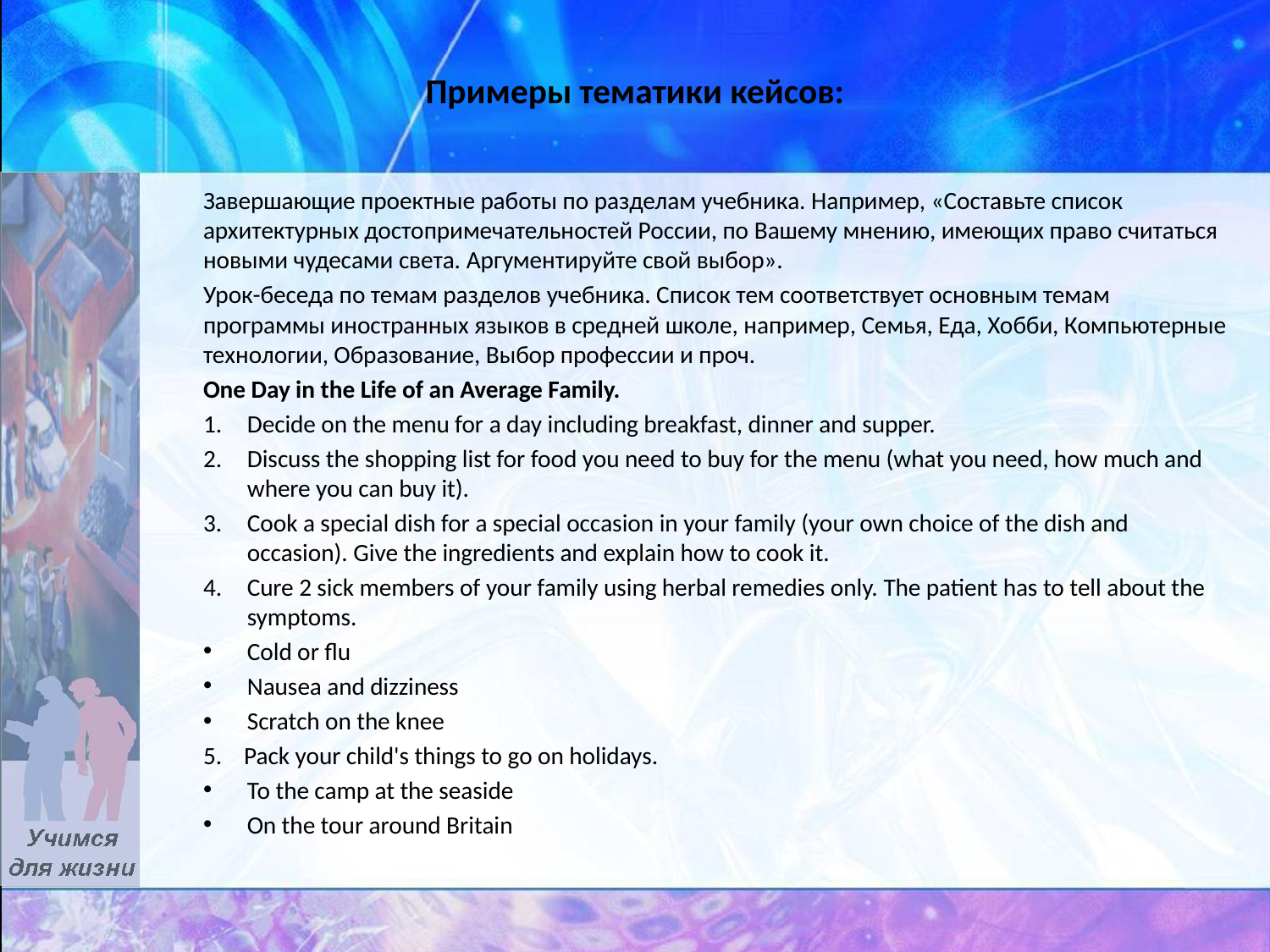

# Примеры тематики кейсов:
Завершающие проектные работы по разделам учебника. Например, «Составьте список архитектурных достопримечательностей России, по Вашему мнению, имеющих право считаться новыми чудесами света. Аргументируйте свой выбор».
Урок-беседа по темам разделов учебника. Список тем соответствует основным темам программы иностранных языков в средней школе, например, Семья, Еда, Хобби, Компьютерные технологии, Образование, Выбор профессии и проч.
One Day in the Life of an Average Family.
Decide on the menu for a day including breakfast, dinner and supper.
Discuss the shopping list for food you need to buy for the menu (what you need, how much and where you can buy it).
Cook a special dish for a special occasion in your family (your own choice of the dish and occasion). Give the ingredients and explain how to cook it.
Cure 2 sick members of your family using herbal remedies only. The patient has to tell about the symptoms.
Cold or flu
Nausea and dizziness
Scratch on the knee
5.    Pack your child's things to go on holidays.
To the camp at the seaside
On the tour around Britain